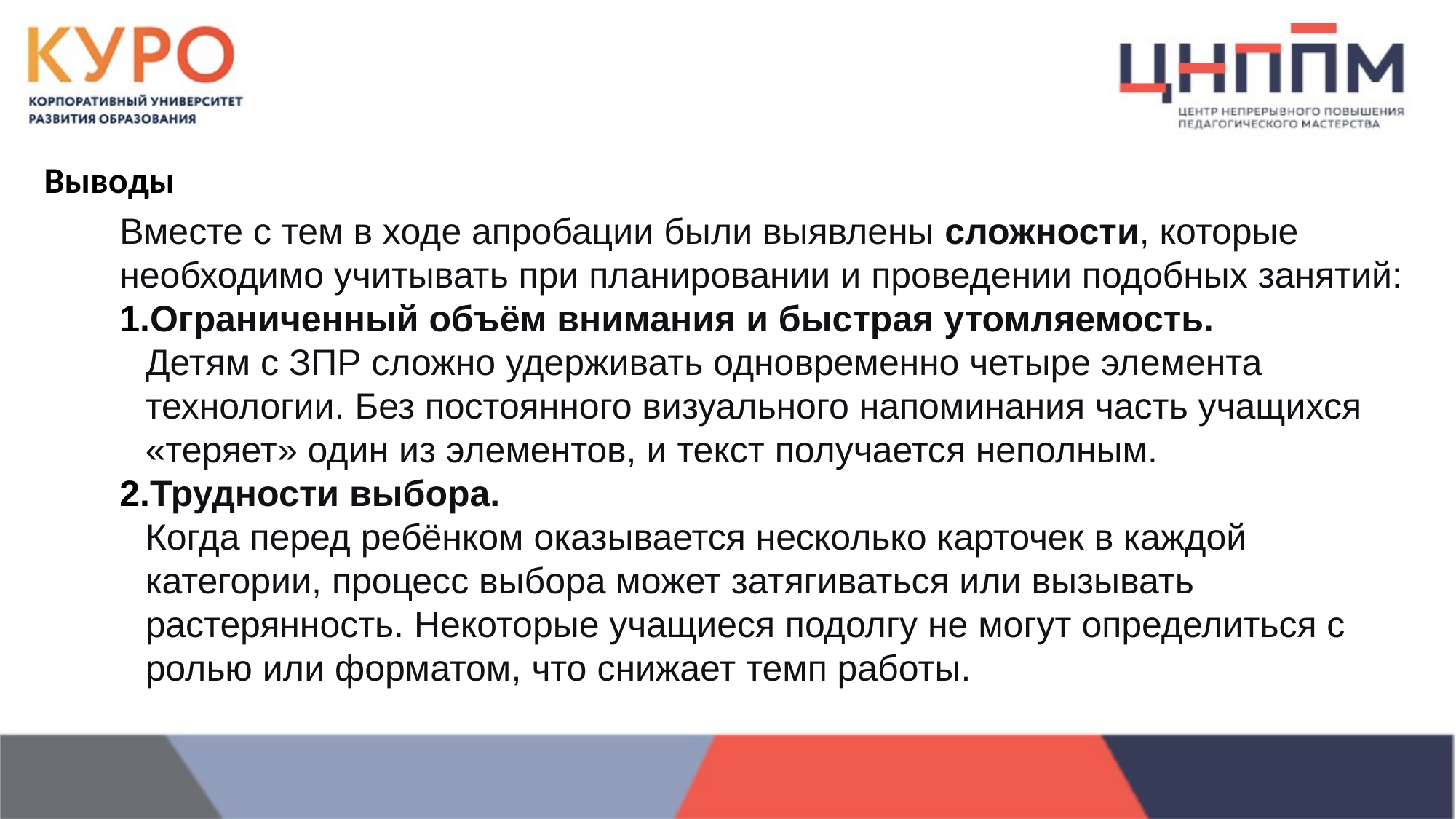

Выводы
Вместе с тем в ходе апробации были выявлены сложности, которые необходимо учитывать при планировании и проведении подобных занятий:
Ограниченный объём внимания и быстрая утомляемость.
Детям с ЗПР сложно удерживать одновременно четыре элемента технологии. Без постоянного визуального напоминания часть учащихся «теряет» один из элементов, и текст получается неполным.
Трудности выбора.
Когда перед ребёнком оказывается несколько карточек в каждой категории, процесс выбора может затягиваться или вызывать растерянность. Некоторые учащиеся подолгу не могут определиться с ролью или форматом, что снижает темп работы.